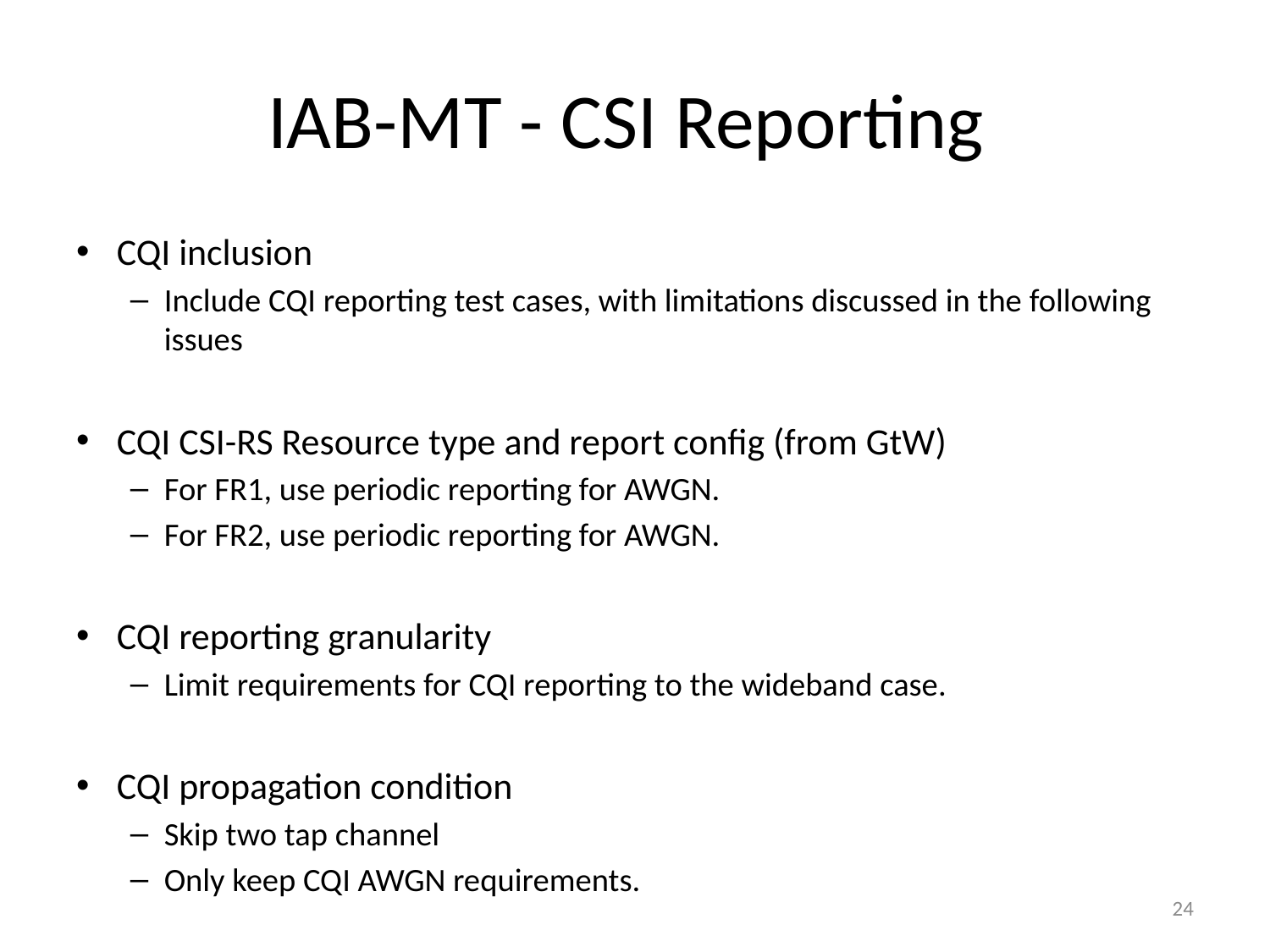

# IAB-MT - CSI Reporting
CQI inclusion
Include CQI reporting test cases, with limitations discussed in the following issues

CQI CSI-RS Resource type and report config (from GtW)
For FR1, use periodic reporting for AWGN.
For FR2, use periodic reporting for AWGN.

CQI reporting granularity
Limit requirements for CQI reporting to the wideband case.

CQI propagation condition
Skip two tap channel
Only keep CQI AWGN requirements.

24